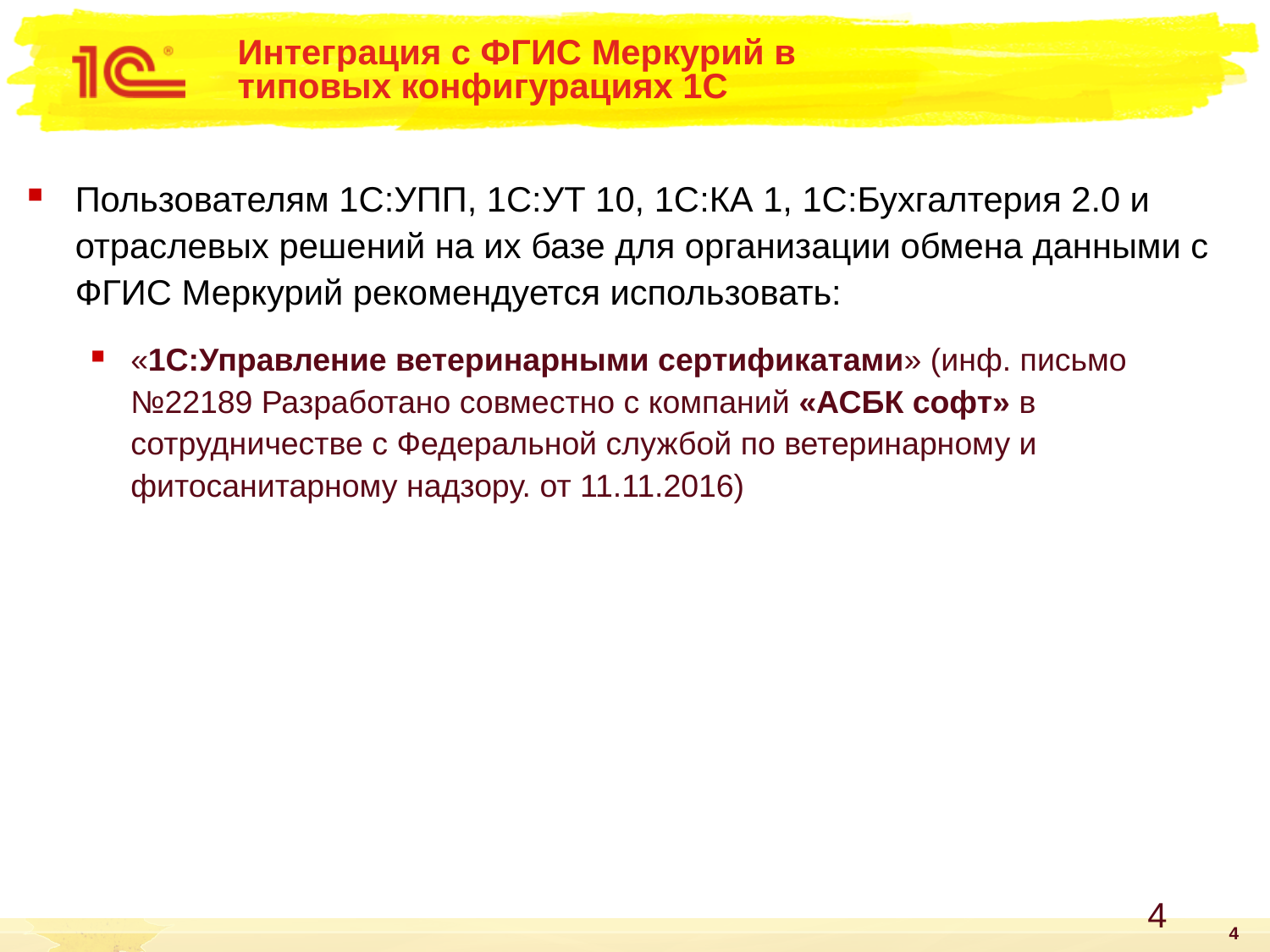

Интеграция с ФГИС Меркурий в типовых конфигурациях 1С
Пользователям 1С:УПП, 1С:УТ 10, 1С:КА 1, 1С:Бухгалтерия 2.0 и отраслевых решений на их базе для организации обмена данными с ФГИС Меркурий рекомендуется использовать:
«1С:Управление ветеринарными сертификатами» (инф. письмо №22189 Разработано совместно с компаний «АСБК софт» в сотрудничестве с Федеральной службой по ветеринарному и фитосанитарному надзору. от 11.11.2016)
4
4